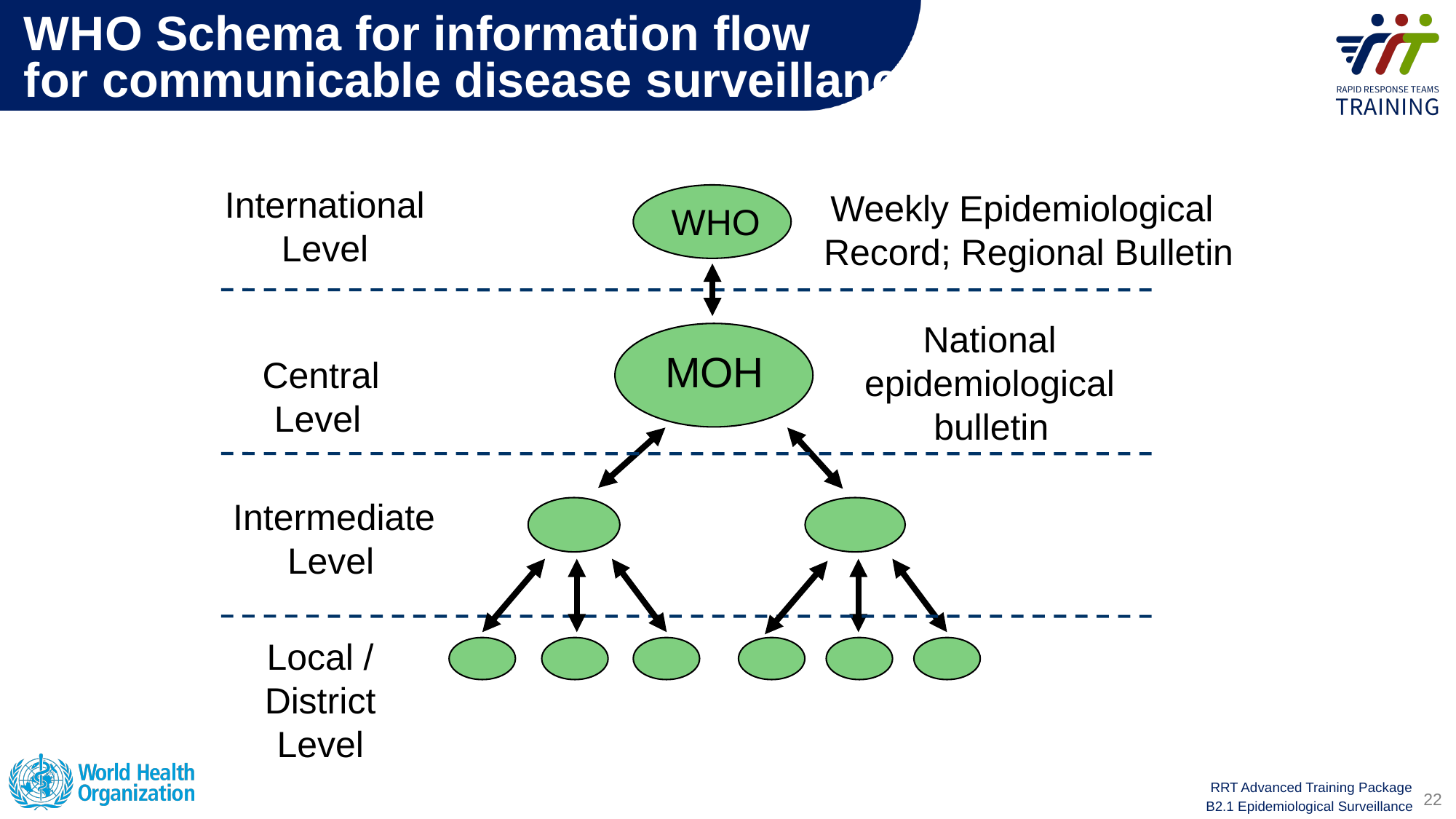

WHO Schema for information flow
for communicable disease surveillance
International Level
Weekly Epidemiological Record; Regional Bulletin

WHO

National
epidemiological  bulletin

MOH
Central Level

Intermediate Level

Local / District Level